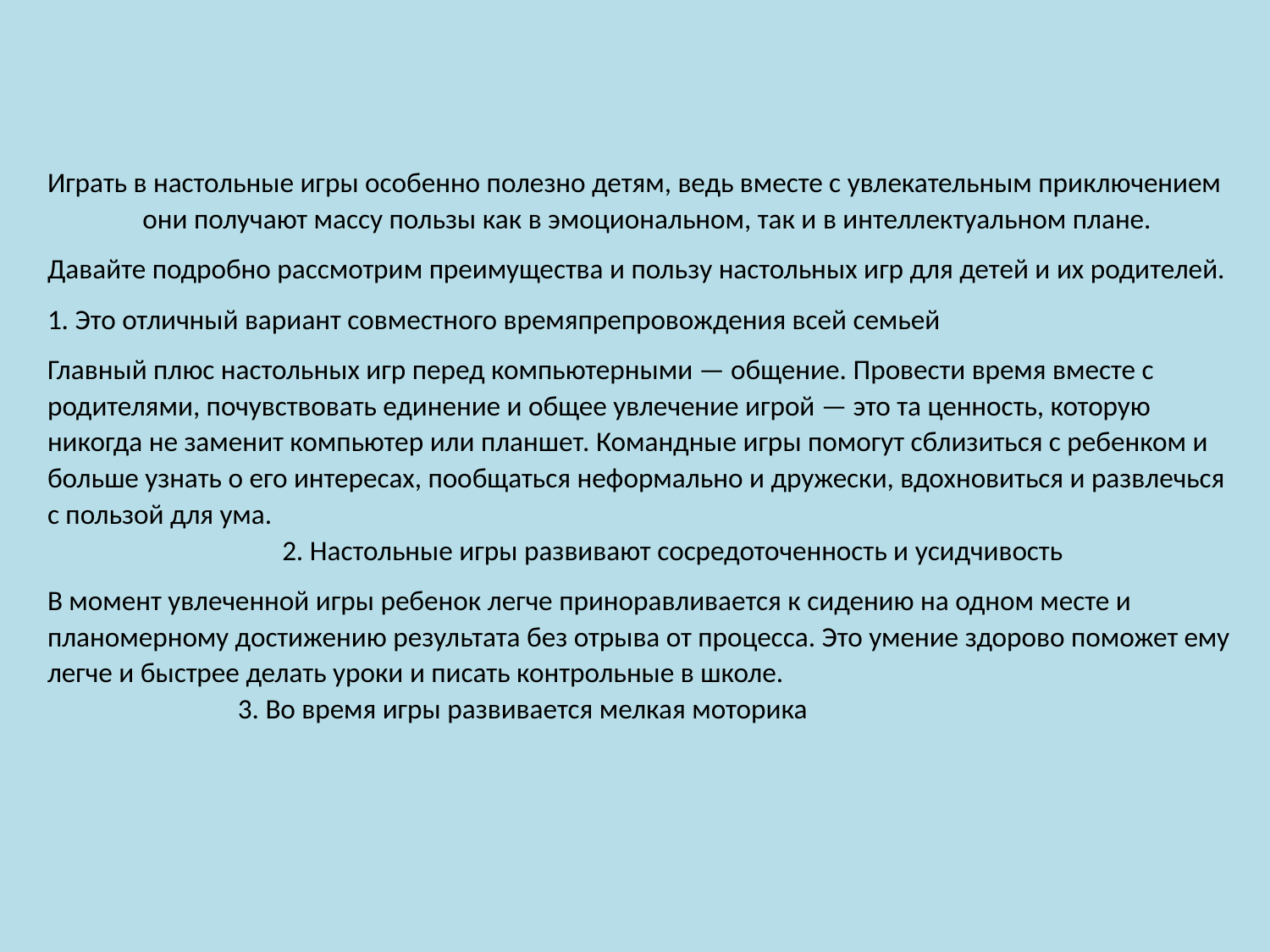

Играть в настольные игры особенно полезно детям, ведь вместе с увлекательным приключением                   они получают массу пользы как в эмоциональном, так и в интеллектуальном плане.
Давайте подробно рассмотрим преимущества и пользу настольных игр для детей и их родителей.
1. Это отличный вариант совместного времяпрепровождения всей семьей
Главный плюс настольных игр перед компьютерными — общение. Провести время вместе с родителями, почувствовать единение и общее увлечение игрой — это та ценность, которую никогда не заменит компьютер или планшет. Командные игры помогут сблизиться с ребенком и больше узнать о его интересах, пообщаться неформально и дружески, вдохновиться и развлечься с пользой для ума.                                                                                                                                                                                              2. Настольные игры развивают сосредоточенность и усидчивость
В момент увлеченной игры ребенок легче приноравливается к сидению на одном месте и планомерному достижению результата без отрыва от процесса. Это умение здорово поможет ему легче и быстрее делать уроки и писать контрольные в школе.                                                                                                       3. Во время игры развивается мелкая моторика